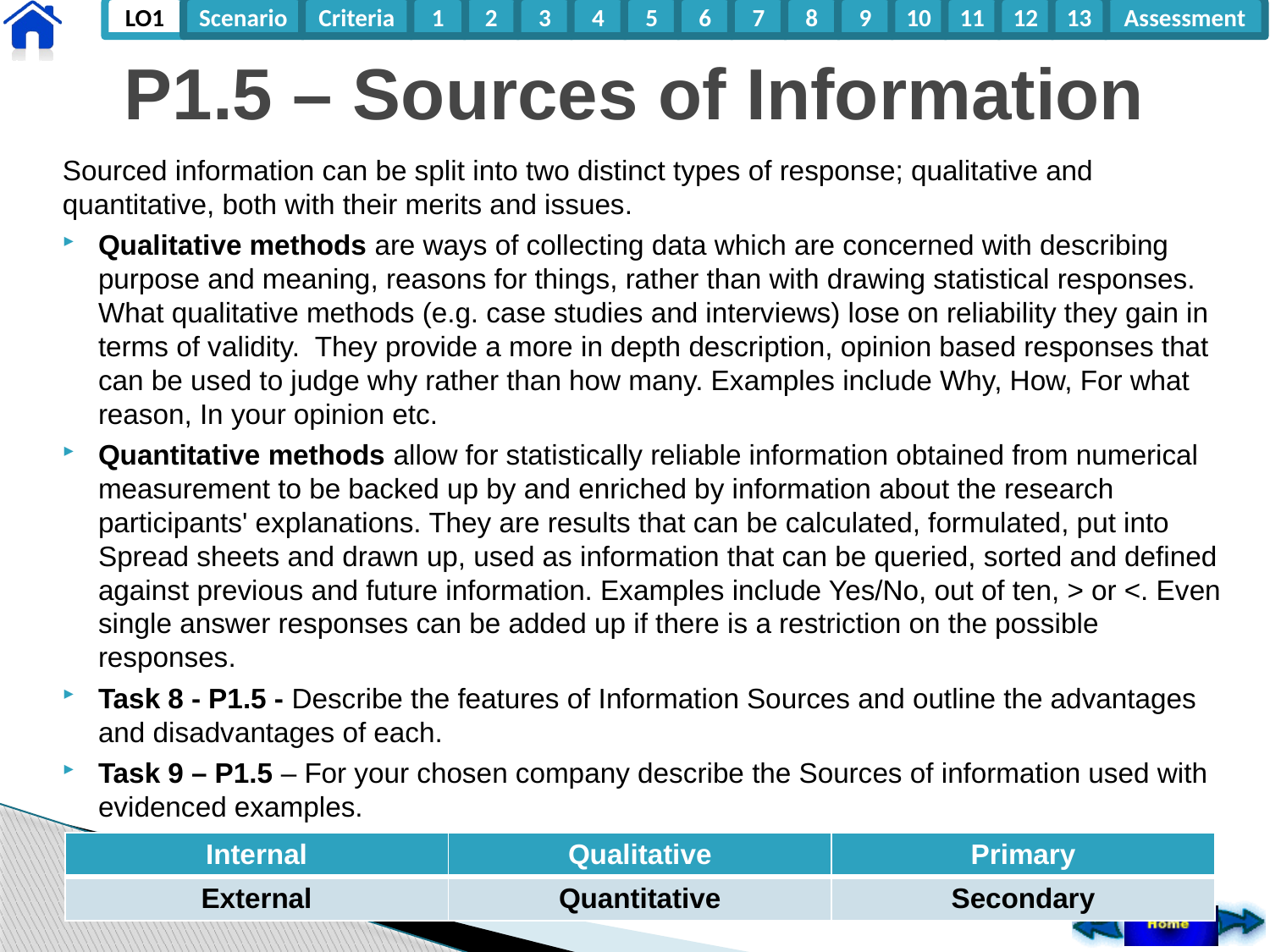

# P1.5 – Sources of Information
Sourced information can be split into two distinct types of response; qualitative and quantitative, both with their merits and issues.
Qualitative methods are ways of collecting data which are concerned with describing purpose and meaning, reasons for things, rather than with drawing statistical responses.  What qualitative methods (e.g. case studies and interviews) lose on reliability they gain in terms of validity.  They provide a more in depth description, opinion based responses that can be used to judge why rather than how many. Examples include Why, How, For what reason, In your opinion etc.
Quantitative methods allow for statistically reliable information obtained from numerical measurement to be backed up by and enriched by information about the research participants' explanations. They are results that can be calculated, formulated, put into Spread sheets and drawn up, used as information that can be queried, sorted and defined against previous and future information. Examples include Yes/No, out of ten, > or <. Even single answer responses can be added up if there is a restriction on the possible responses.
Task 8 - P1.5 - Describe the features of Information Sources and outline the advantages and disadvantages of each.
Task 9 – P1.5 – For your chosen company describe the Sources of information used with evidenced examples.
| Internal | Qualitative | Primary |
| --- | --- | --- |
| External | Quantitative | Secondary |